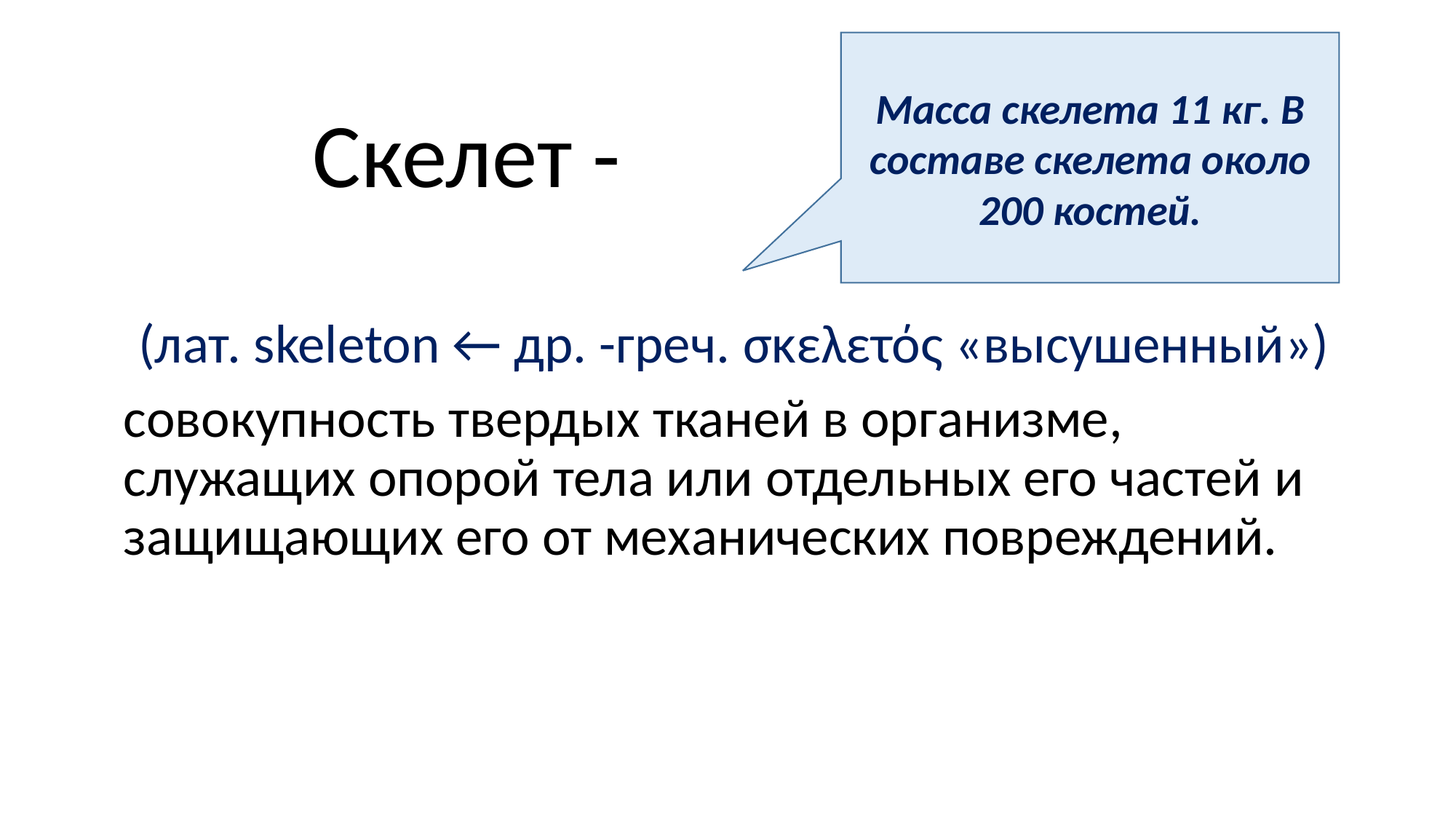

Масса скелета 11 кг. В составе скелета около 200 костей.
# Скелет -
(лат. skeleton ← др. -греч. σκελετός «высушенный»)
совокупность твердых тканей в организме, служащих опорой тела или отдельных его частей и защищающих его от механических повреждений.